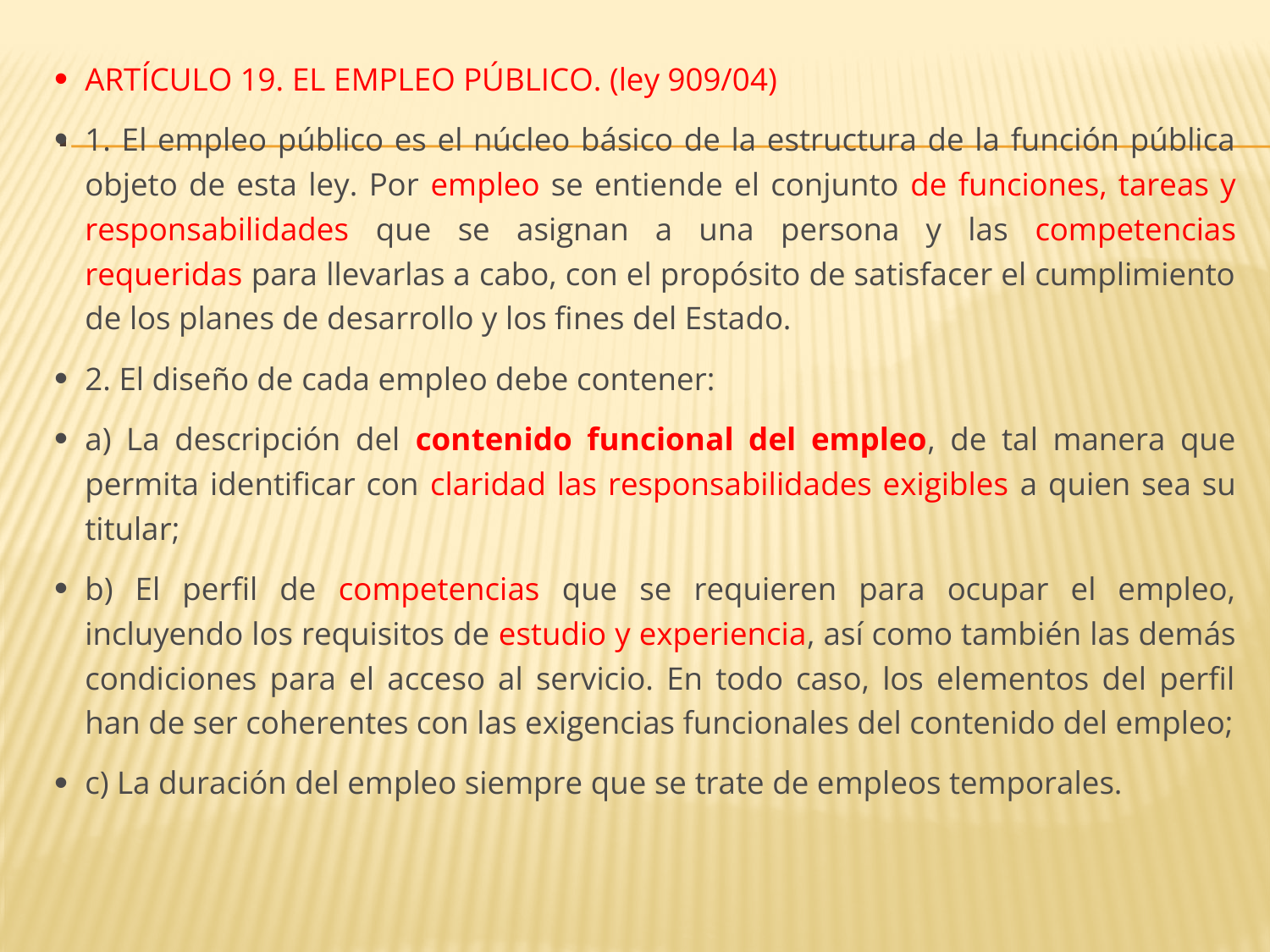

ARTÍCULO 19. EL EMPLEO PÚBLICO. (ley 909/04)
1. El empleo público es el núcleo básico de la estructura de la función pública objeto de esta ley. Por empleo se entiende el conjunto de funciones, tareas y responsabilidades que se asignan a una persona y las competencias requeridas para llevarlas a cabo, con el propósito de satisfacer el cumplimiento de los planes de desarrollo y los fines del Estado.
2. El diseño de cada empleo debe contener:
a) La descripción del contenido funcional del empleo, de tal manera que permita identificar con claridad las responsabilidades exigibles a quien sea su titular;
b) El perfil de competencias que se requieren para ocupar el empleo, incluyendo los requisitos de estudio y experiencia, así como también las demás condiciones para el acceso al servicio. En todo caso, los elementos del perfil han de ser coherentes con las exigencias funcionales del contenido del empleo;
c) La duración del empleo siempre que se trate de empleos temporales.

# .